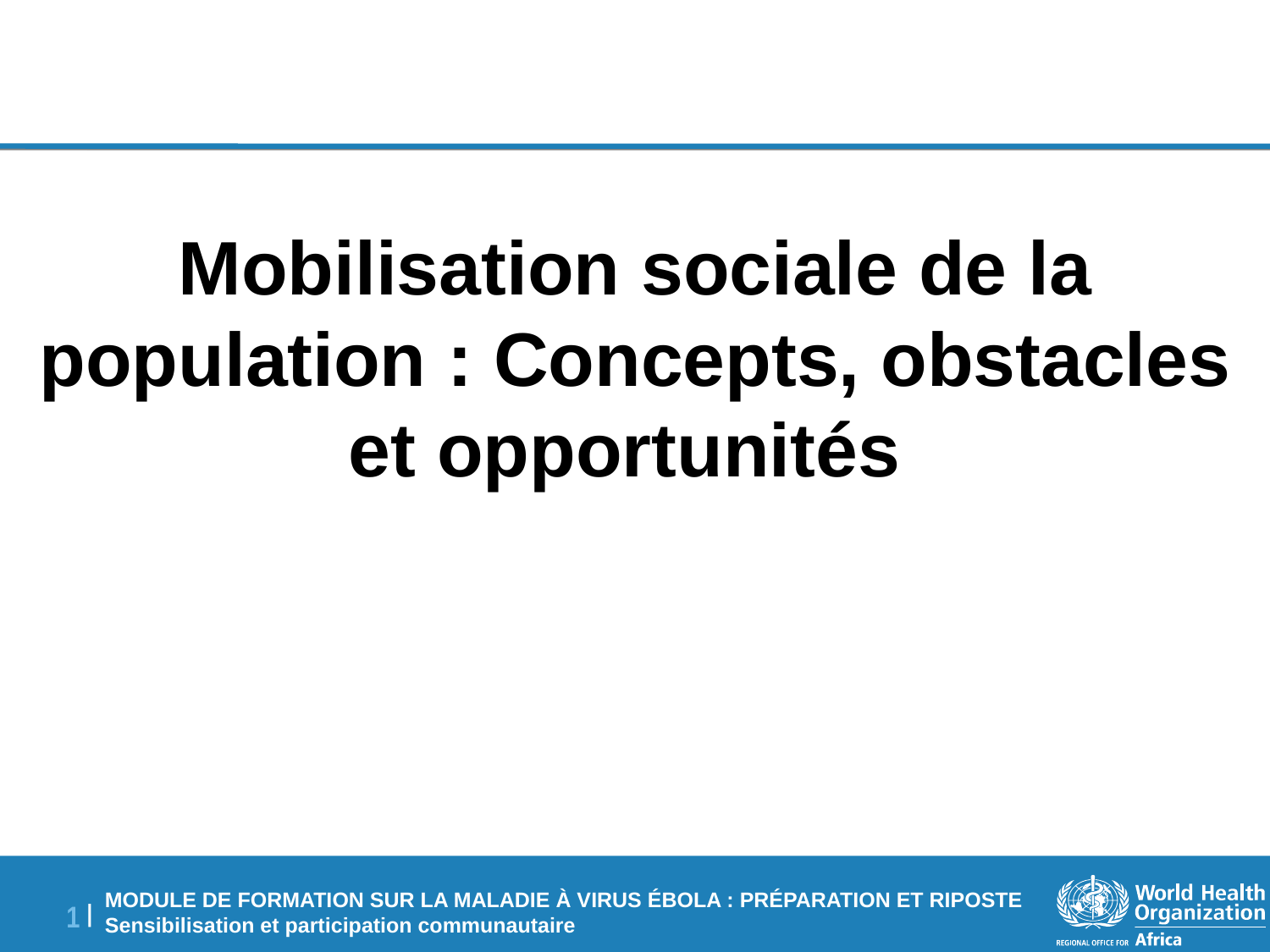

Mobilisation sociale de la population : Concepts, obstacles et opportunités